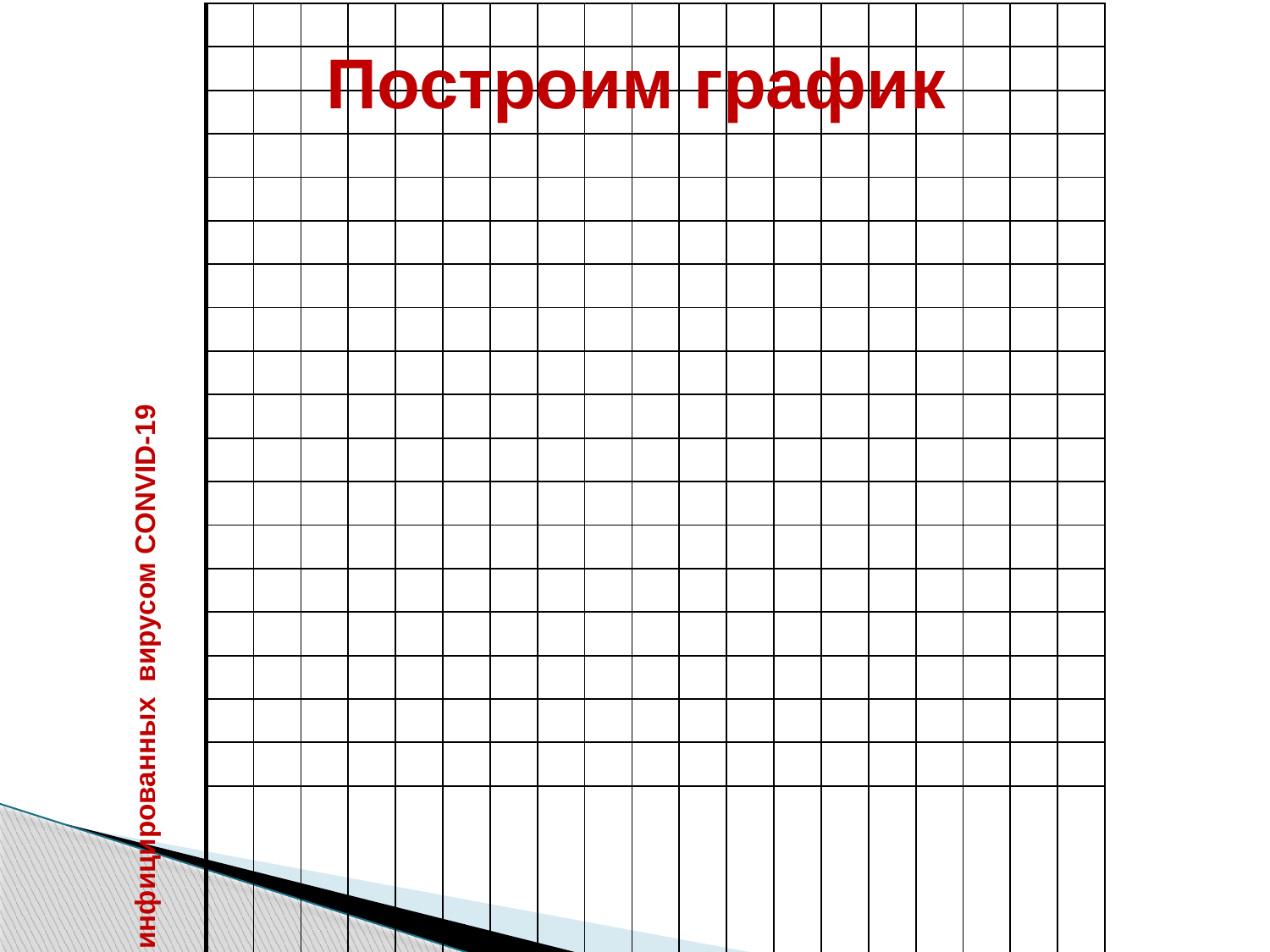

| Количество инфицированных вирусом CONVID-19 |  |  |  |  |  |  |  |  |  |  |  |  |  |  |  |  |  |  |  |
| --- | --- | --- | --- | --- | --- | --- | --- | --- | --- | --- | --- | --- | --- | --- | --- | --- | --- | --- | --- |
|  |  |  |  |  |  |  |  |  |  |  |  |  |  |  |  |  |  |  |  |
|  |  |  |  |  |  |  |  |  |  |  |  |  |  |  |  |  |  |  |  |
|  |  |  |  |  |  |  |  |  |  |  |  |  |  |  |  |  |  |  |  |
|  |  |  |  |  |  |  |  |  |  |  |  |  |  |  |  |  |  |  |  |
|  |  |  |  |  |  |  |  |  |  |  |  |  |  |  |  |  |  |  |  |
|  |  |  |  |  |  |  |  |  |  |  |  |  |  |  |  |  |  |  |  |
|  |  |  |  |  |  |  |  |  |  |  |  |  |  |  |  |  |  |  |  |
|  |  |  |  |  |  |  |  |  |  |  |  |  |  |  |  |  |  |  |  |
|  |  |  |  |  |  |  |  |  |  |  |  |  |  |  |  |  |  |  |  |
|  |  |  |  |  |  |  |  |  |  |  |  |  |  |  |  |  |  |  |  |
|  |  |  |  |  |  |  |  |  |  |  |  |  |  |  |  |  |  |  |  |
|  |  |  |  |  |  |  |  |  |  |  |  |  |  |  |  |  |  |  |  |
|  |  |  |  |  |  |  |  |  |  |  |  |  |  |  |  |  |  |  |  |
|  |  |  |  |  |  |  |  |  |  |  |  |  |  |  |  |  |  |  |  |
|  |  |  |  |  |  |  |  |  |  |  |  |  |  |  |  |  |  |  |  |
|  |  |  |  |  |  |  |  |  |  |  |  |  |  |  |  |  |  |  |  |
|  |  |  |  |  |  |  |  |  |  |  |  |  |  |  |  |  |  |  |  |
|  |  |  |  |  |  |  |  |  |  |  |  |  |  |  |  |  |  |  |  |
|  | Число исследуемых дней |  |  |  |  |  |  |  |  |  |  |  |  |  |  |  |  |  |  |
# Построим график